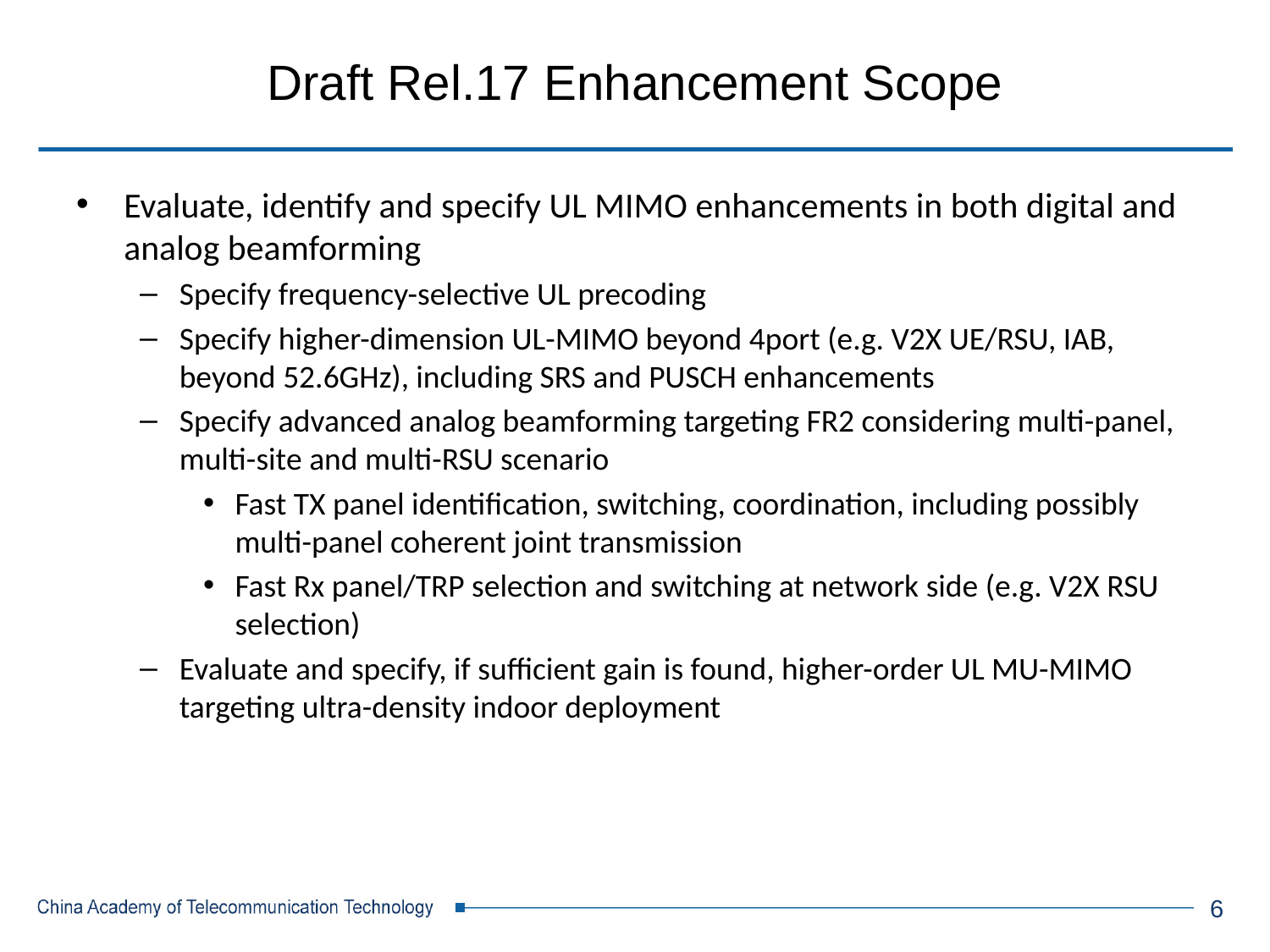

# Draft Rel.17 Enhancement Scope
Evaluate, identify and specify UL MIMO enhancements in both digital and analog beamforming
Specify frequency-selective UL precoding
Specify higher-dimension UL-MIMO beyond 4port (e.g. V2X UE/RSU, IAB, beyond 52.6GHz), including SRS and PUSCH enhancements
Specify advanced analog beamforming targeting FR2 considering multi-panel, multi-site and multi-RSU scenario
Fast TX panel identification, switching, coordination, including possibly multi-panel coherent joint transmission
Fast Rx panel/TRP selection and switching at network side (e.g. V2X RSU selection)
Evaluate and specify, if sufficient gain is found, higher-order UL MU-MIMO  targeting ultra-density indoor deployment

6